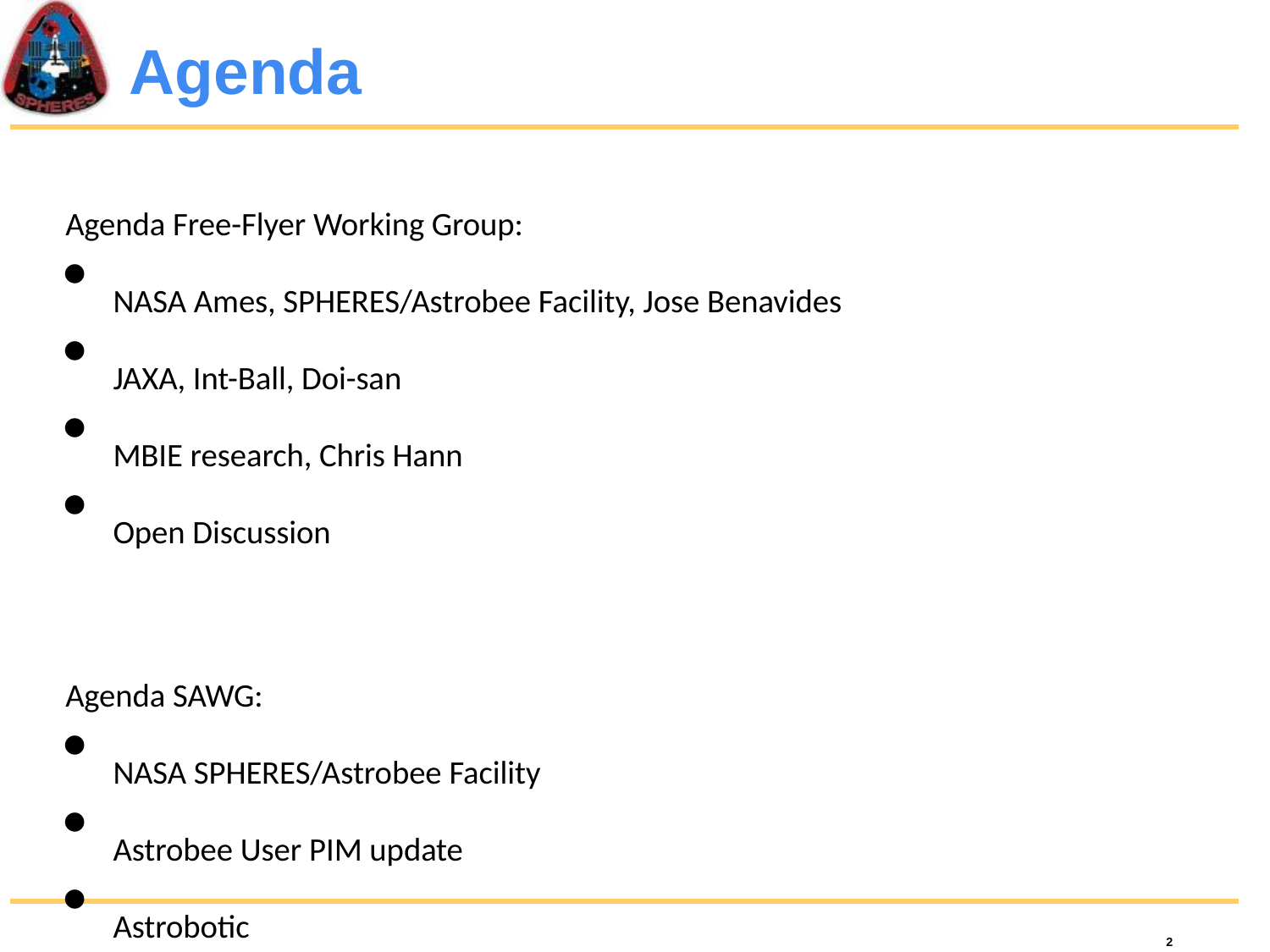

# Agenda
Agenda Free-Flyer Working Group:
NASA Ames, SPHERES/Astrobee Facility, Jose Benavides
JAXA, Int-Ball, Doi-san
MBIE research, Chris Hann
Open Discussion

Agenda SAWG:
NASA SPHERES/Astrobee Facility
Astrobee User PIM update
Astrobotic
MIT
Stanford
NPS
FIT